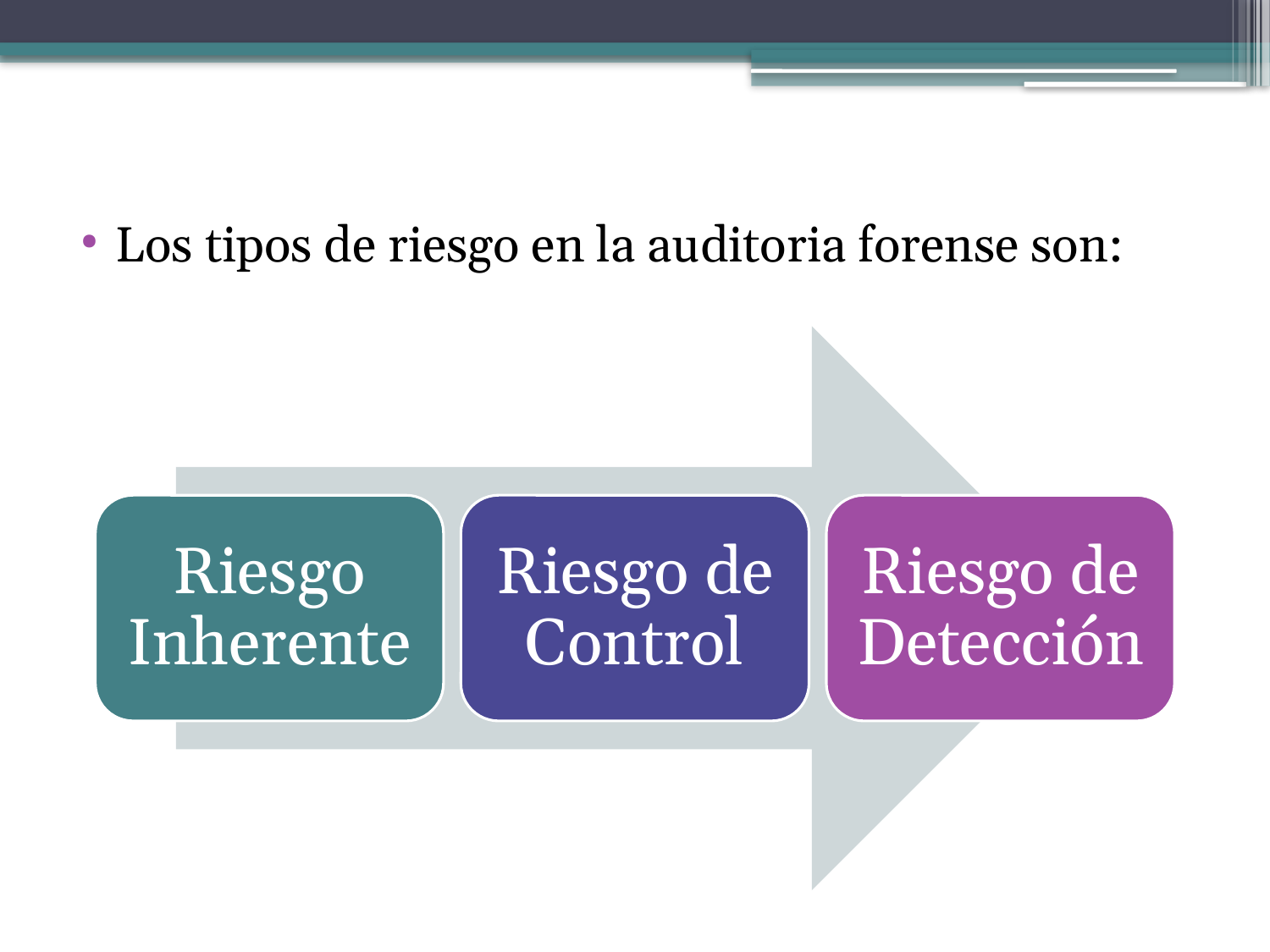

Los tipos de riesgo en la auditoria forense son:
Riesgo Inherente
Riesgo de Control
Riesgo de Detección